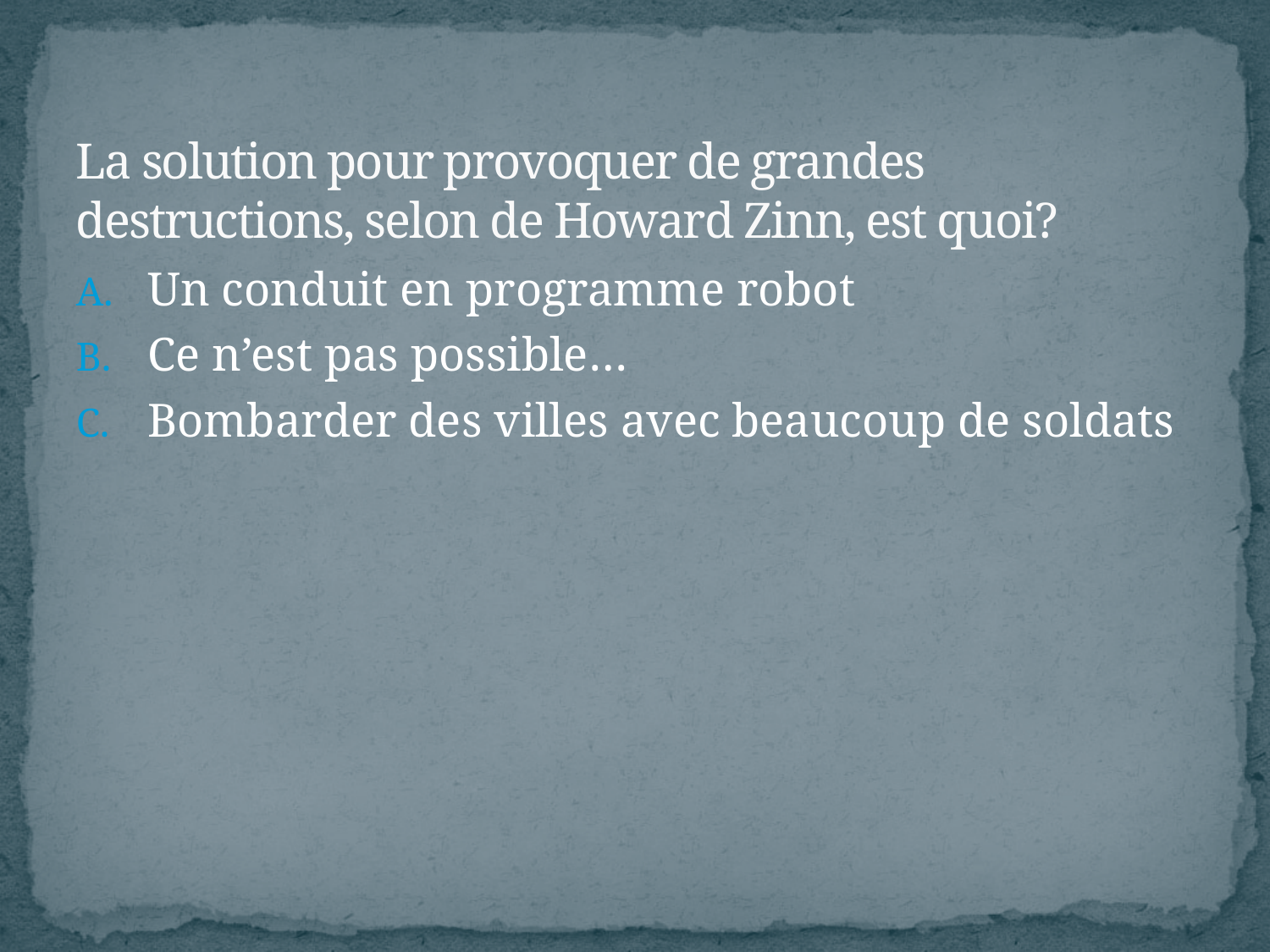

# La solution pour provoquer de grandes destructions, selon de Howard Zinn, est quoi?
Un conduit en programme robot
Ce n’est pas possible…
Bombarder des villes avec beaucoup de soldats